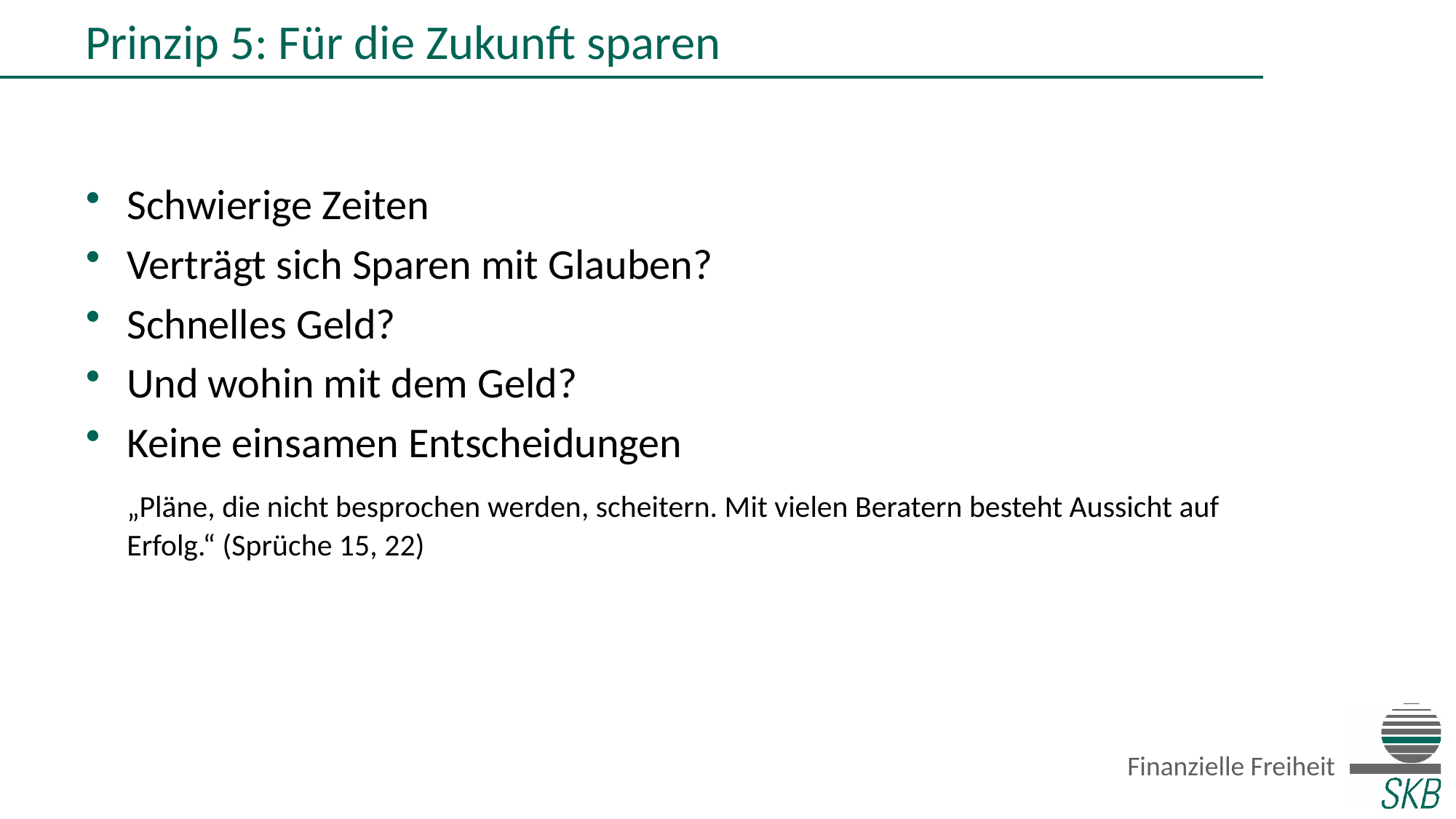

Prinzip 5: Für die Zukunft sparen
Schwierige Zeiten
Verträgt sich Sparen mit Glauben?
Schnelles Geld?
Und wohin mit dem Geld?
Keine einsamen Entscheidungen
	„Pläne, die nicht besprochen werden, scheitern. Mit vielen Beratern besteht Aussicht auf Erfolg.“ (Sprüche 15, 22)